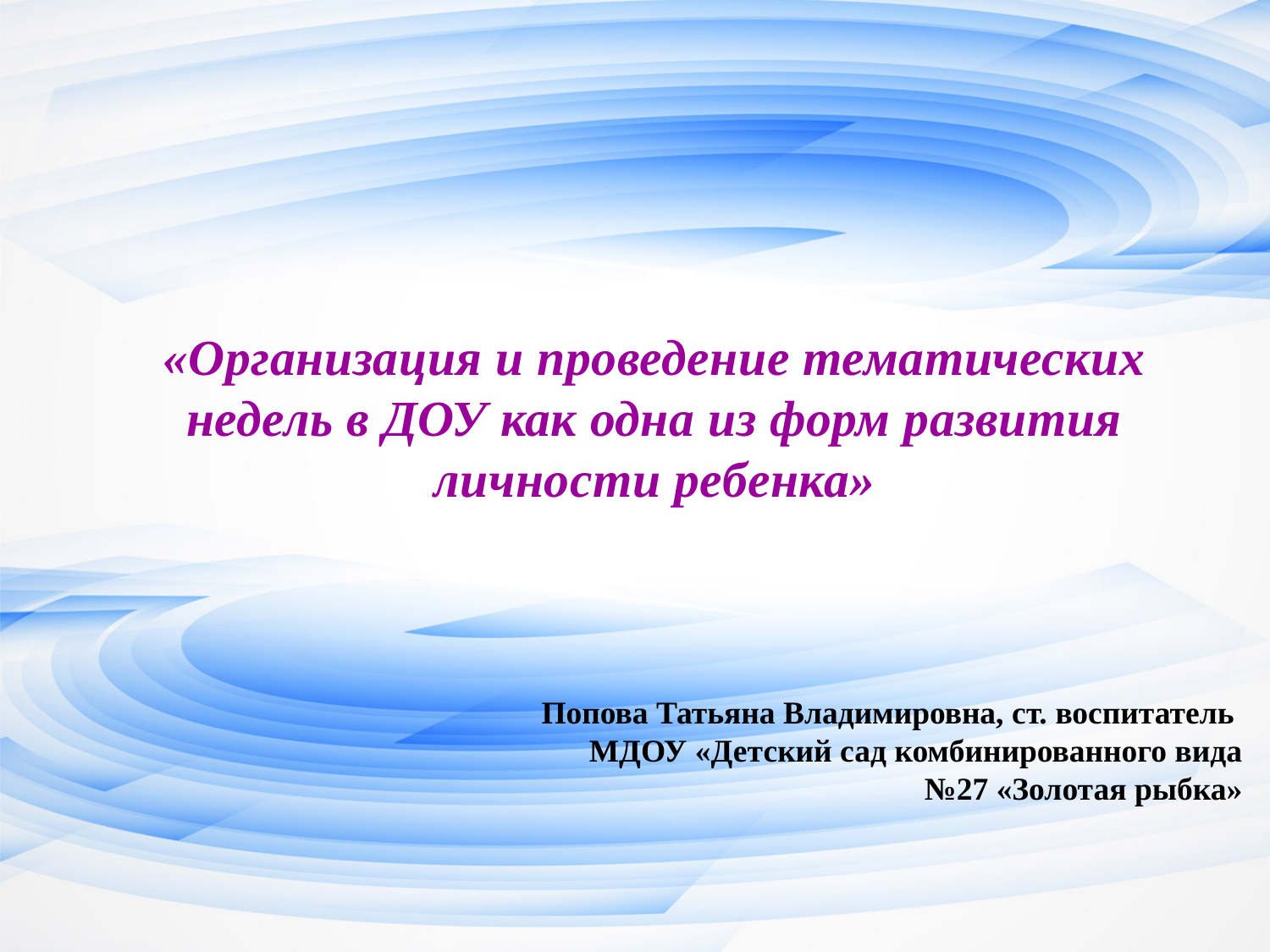

# «Организация и проведение тематических недель в ДОУ как одна из форм развития личности ребенка»
Попова Татьяна Владимировна, ст. воспитатель
МДОУ «Детский сад комбинированного вида
 №27 «Золотая рыбка»